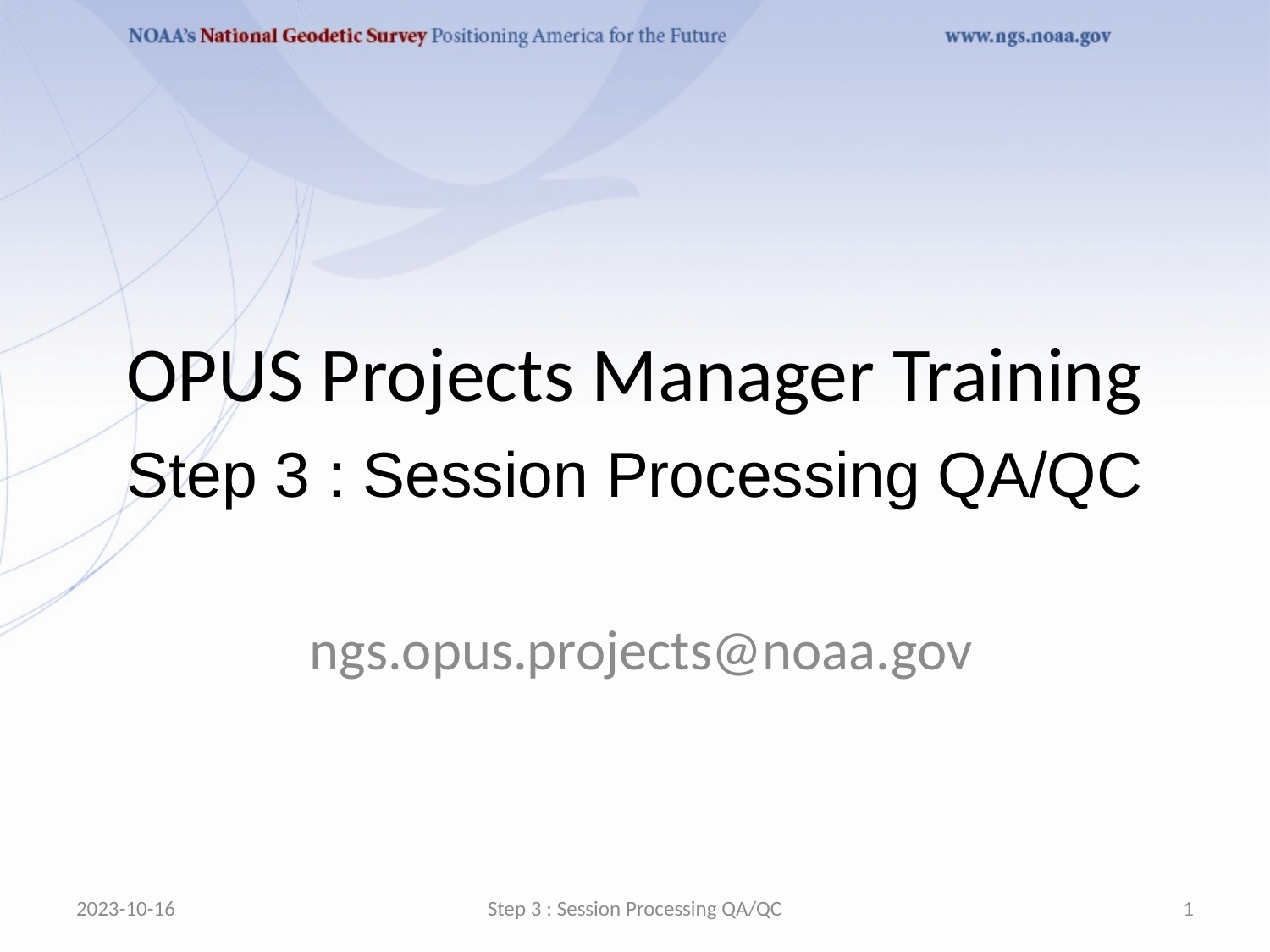

OPUS Projects Manager Training
Step 3 : Session Processing QA/QC
 ngs.opus.projects@noaa.gov
2023-10-16
Step 3 : Session Processing QA/QC
1